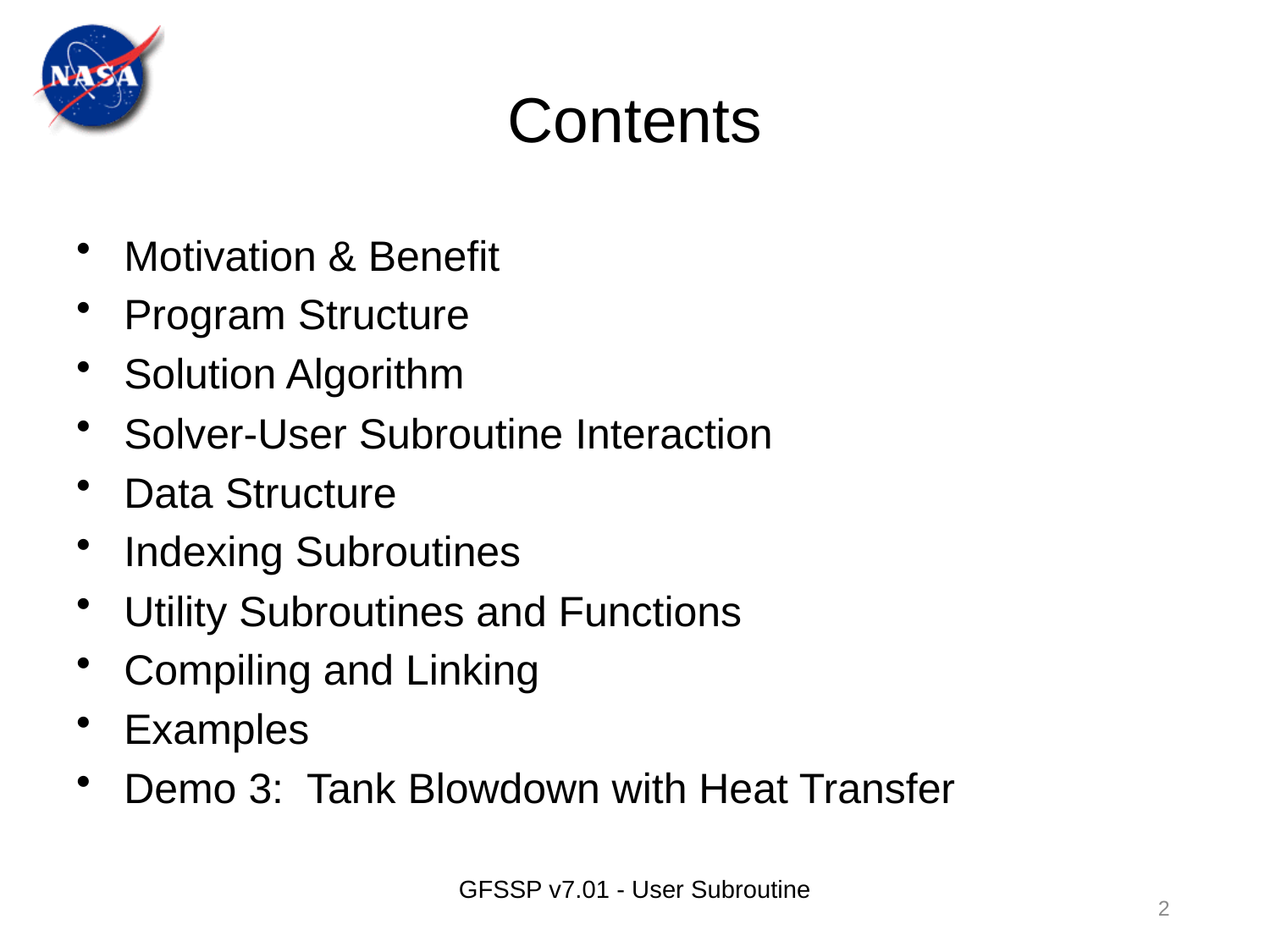

# Contents
Motivation & Benefit
Program Structure
Solution Algorithm
Solver-User Subroutine Interaction
Data Structure
Indexing Subroutines
Utility Subroutines and Functions
Compiling and Linking
Examples
Demo 3:  Tank Blowdown with Heat Transfer
GFSSP v7.01 - User Subroutine
2